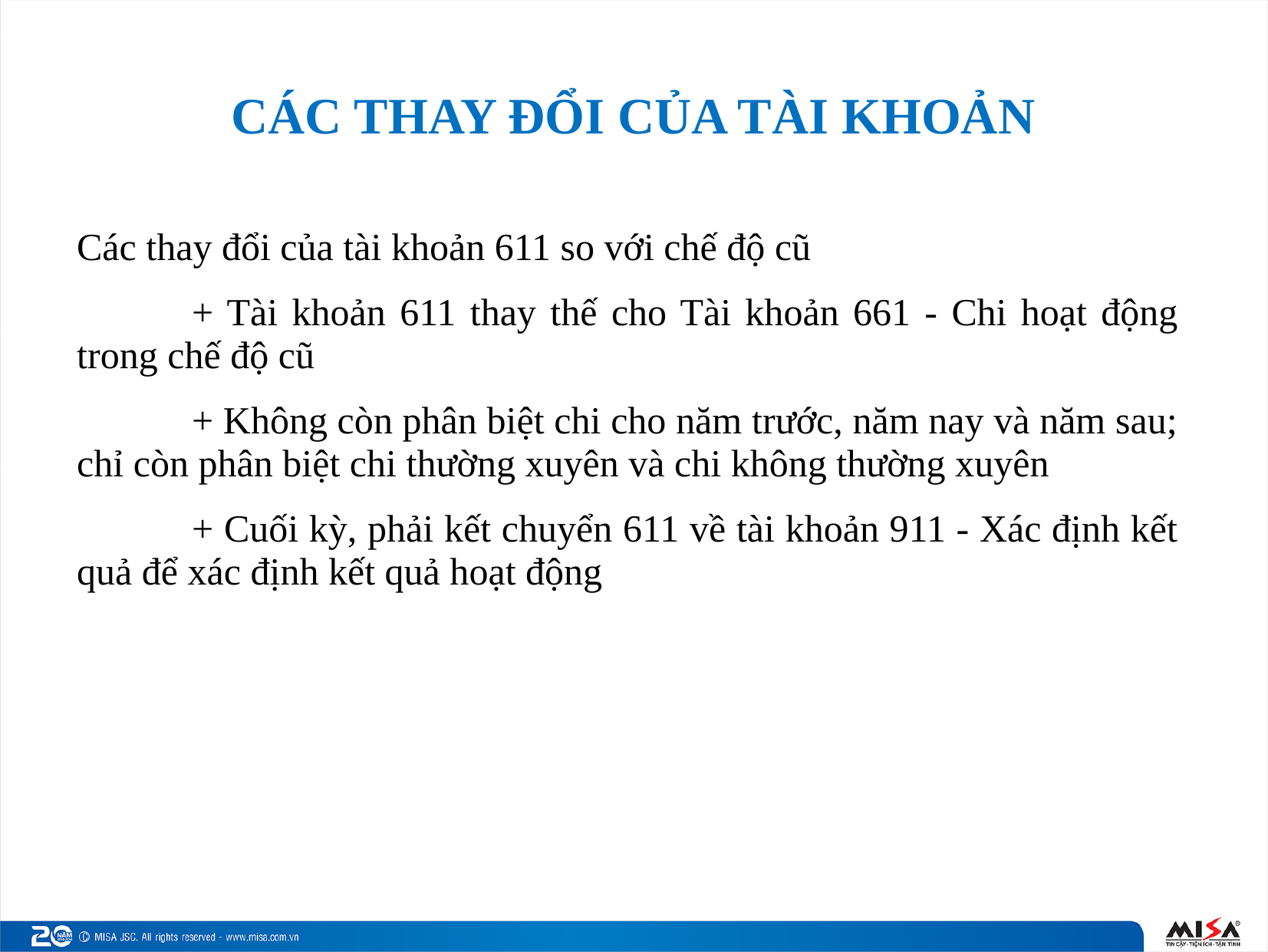

# CÁC THAY ĐỔI CỦA TÀI KHOẢN
Các thay đổi của tài khoản 611 so với chế độ cũ
	+ Tài khoản 611 thay thế cho Tài khoản 661 - Chi hoạt động trong chế độ cũ
	+ Không còn phân biệt chi cho năm trước, năm nay và năm sau; chỉ còn phân biệt chi thường xuyên và chi không thường xuyên
	+ Cuối kỳ, phải kết chuyển 611 về tài khoản 911 - Xác định kết quả để xác định kết quả hoạt động